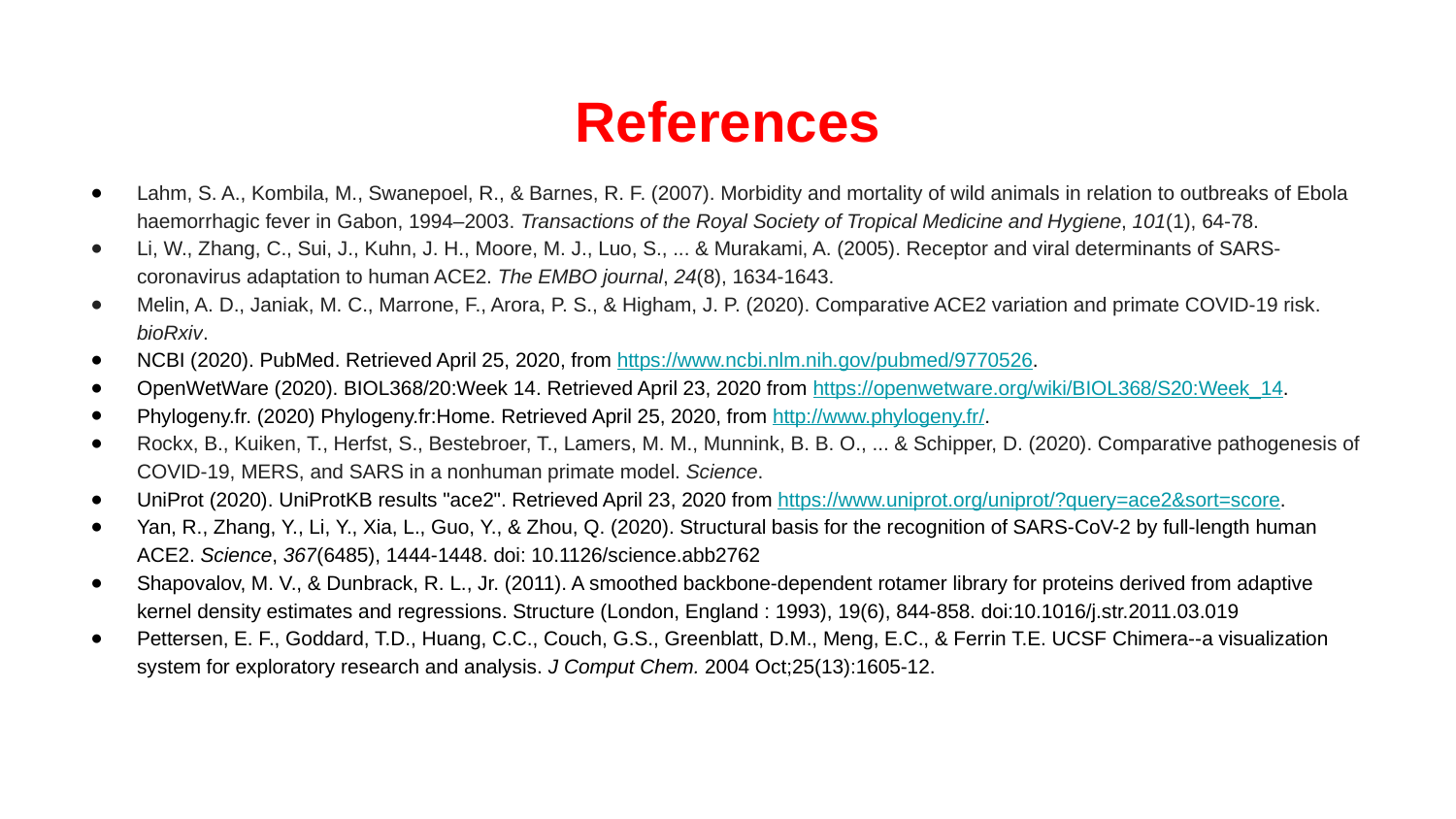

# References
Lahm, S. A., Kombila, M., Swanepoel, R., & Barnes, R. F. (2007). Morbidity and mortality of wild animals in relation to outbreaks of Ebola haemorrhagic fever in Gabon, 1994–2003. Transactions of the Royal Society of Tropical Medicine and Hygiene, 101(1), 64-78.
Li, W., Zhang, C., Sui, J., Kuhn, J. H., Moore, M. J., Luo, S., ... & Murakami, A. (2005). Receptor and viral determinants of SARS‐coronavirus adaptation to human ACE2. The EMBO journal, 24(8), 1634-1643.
Melin, A. D., Janiak, M. C., Marrone, F., Arora, P. S., & Higham, J. P. (2020). Comparative ACE2 variation and primate COVID-19 risk. bioRxiv.
NCBI (2020). PubMed. Retrieved April 25, 2020, from https://www.ncbi.nlm.nih.gov/pubmed/9770526.
OpenWetWare (2020). BIOL368/20:Week 14. Retrieved April 23, 2020 from https://openwetware.org/wiki/BIOL368/S20:Week_14.
Phylogeny.fr. (2020) Phylogeny.fr:Home. Retrieved April 25, 2020, from http://www.phylogeny.fr/.
Rockx, B., Kuiken, T., Herfst, S., Bestebroer, T., Lamers, M. M., Munnink, B. B. O., ... & Schipper, D. (2020). Comparative pathogenesis of COVID-19, MERS, and SARS in a nonhuman primate model. Science.
UniProt (2020). UniProtKB results "ace2". Retrieved April 23, 2020 from https://www.uniprot.org/uniprot/?query=ace2&sort=score.
Yan, R., Zhang, Y., Li, Y., Xia, L., Guo, Y., & Zhou, Q. (2020). Structural basis for the recognition of SARS-CoV-2 by full-length human ACE2. Science, 367(6485), 1444-1448. doi: 10.1126/science.abb2762
Shapovalov, M. V., & Dunbrack, R. L., Jr. (2011). A smoothed backbone-dependent rotamer library for proteins derived from adaptive kernel density estimates and regressions. Structure (London, England : 1993), 19(6), 844-858. doi:10.1016/j.str.2011.03.019
Pettersen, E. F., Goddard, T.D., Huang, C.C., Couch, G.S., Greenblatt, D.M., Meng, E.C., & Ferrin T.E. UCSF Chimera--a visualization system for exploratory research and analysis. J Comput Chem. 2004 Oct;25(13):1605-12.